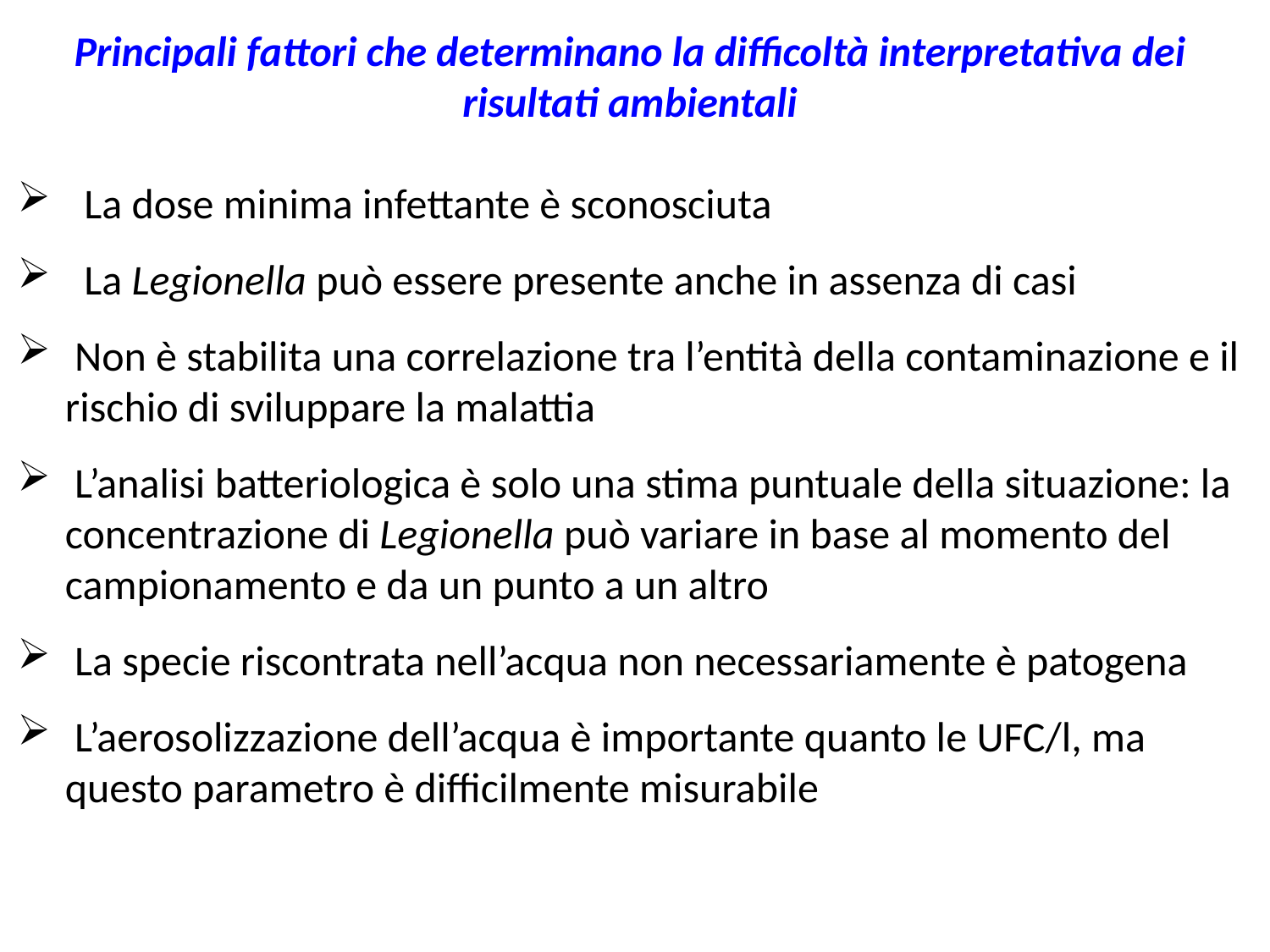

Principali fattori che determinano la difficoltà interpretativa dei risultati ambientali

  La dose minima infettante è sconosciuta

  La Legionella può essere presente anche in assenza di casi

 Non è stabilita una correlazione tra l’entità della contaminazione e il rischio di sviluppare la malattia

 L’analisi batteriologica è solo una stima puntuale della situazione: la concentrazione di Legionella può variare in base al momento del campionamento e da un punto a un altro

 La specie riscontrata nell’acqua non necessariamente è patogena

 L’aerosolizzazione dell’acqua è importante quanto le UFC/l, ma questo parametro è difficilmente misurabile